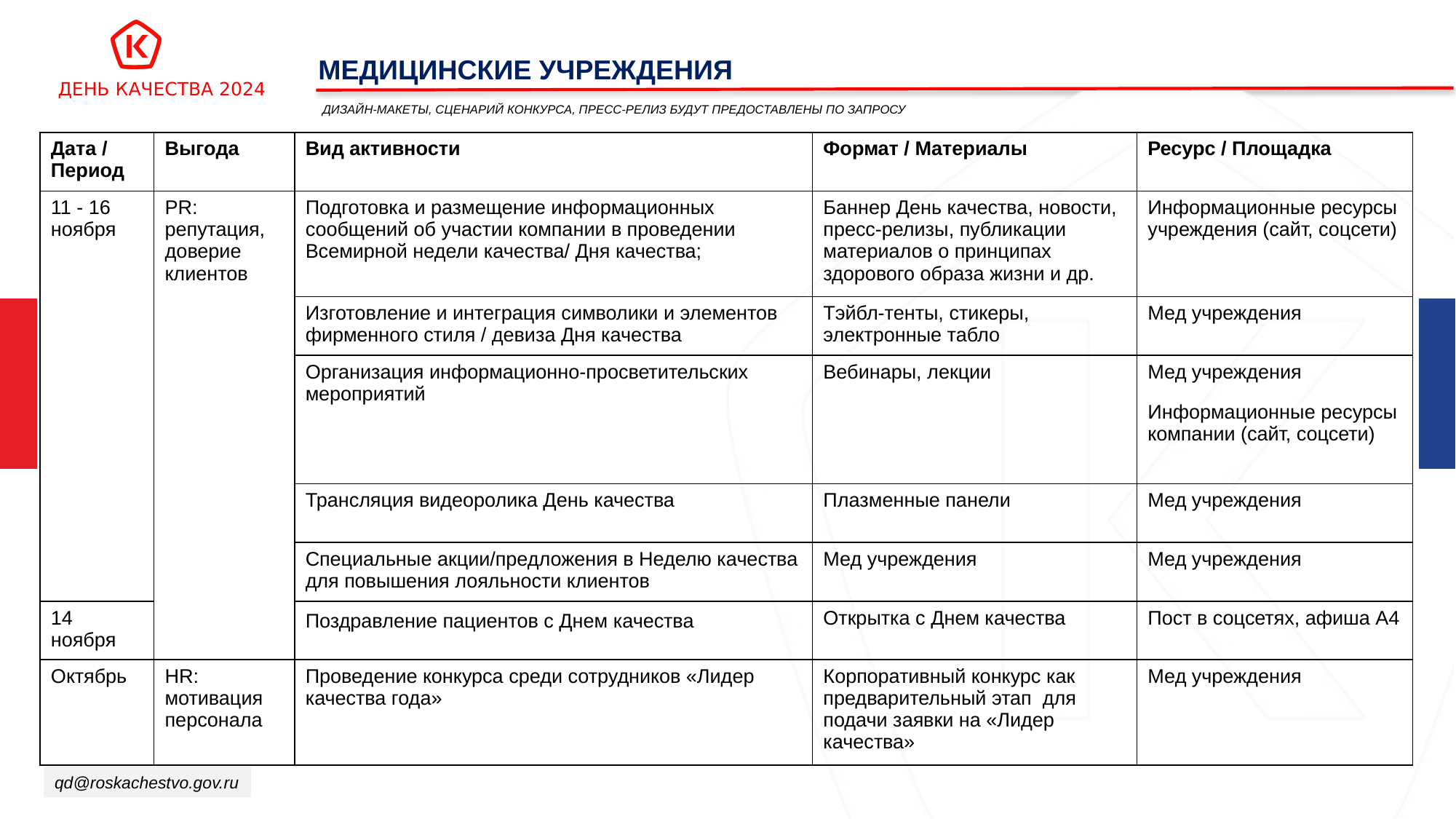

МЕДИЦИНСКИЕ УЧРЕЖДЕНИЯ
| Дата / Период | Выгода | Вид активности | Формат / Материалы | Ресурс / Площадка |
| --- | --- | --- | --- | --- |
| 11 - 16 ноября | PR: репутация, доверие клиентов | Подготовка и размещение информационных сообщений об участии компании в проведении Всемирной недели качества/ Дня качества; | Баннер День качества, новости, пресс-релизы, публикации материалов о принципах здорового образа жизни и др. | Информационные ресурсы учреждения (сайт, соцсети) |
|  |  | Изготовление и интеграция символики и элементов фирменного стиля / девиза Дня качества | Тэйбл-тенты, стикеры, электронные табло | Мед учреждения |
|  |  | Организация информационно-просветительских мероприятий | Вебинары, лекции | Мед учреждения Информационные ресурсы компании (сайт, соцсети) |
|  |  | Трансляция видеоролика День качества | Плазменные панели | Мед учреждения |
|  |  | Специальные акции/предложения в Неделю качества для повышения лояльности клиентов | Мед учреждения | Мед учреждения |
| 14 ноября |  | Поздравление пациентов с Днем качества | Открытка с Днем качества | Пост в соцсетях, афиша А4 |
| Октябрь | HR: мотивация персонала | Проведение конкурса среди сотрудников «Лидер качества года» | Корпоративный конкурс как предварительный этап для подачи заявки на «Лидер качества» | Мед учреждения |